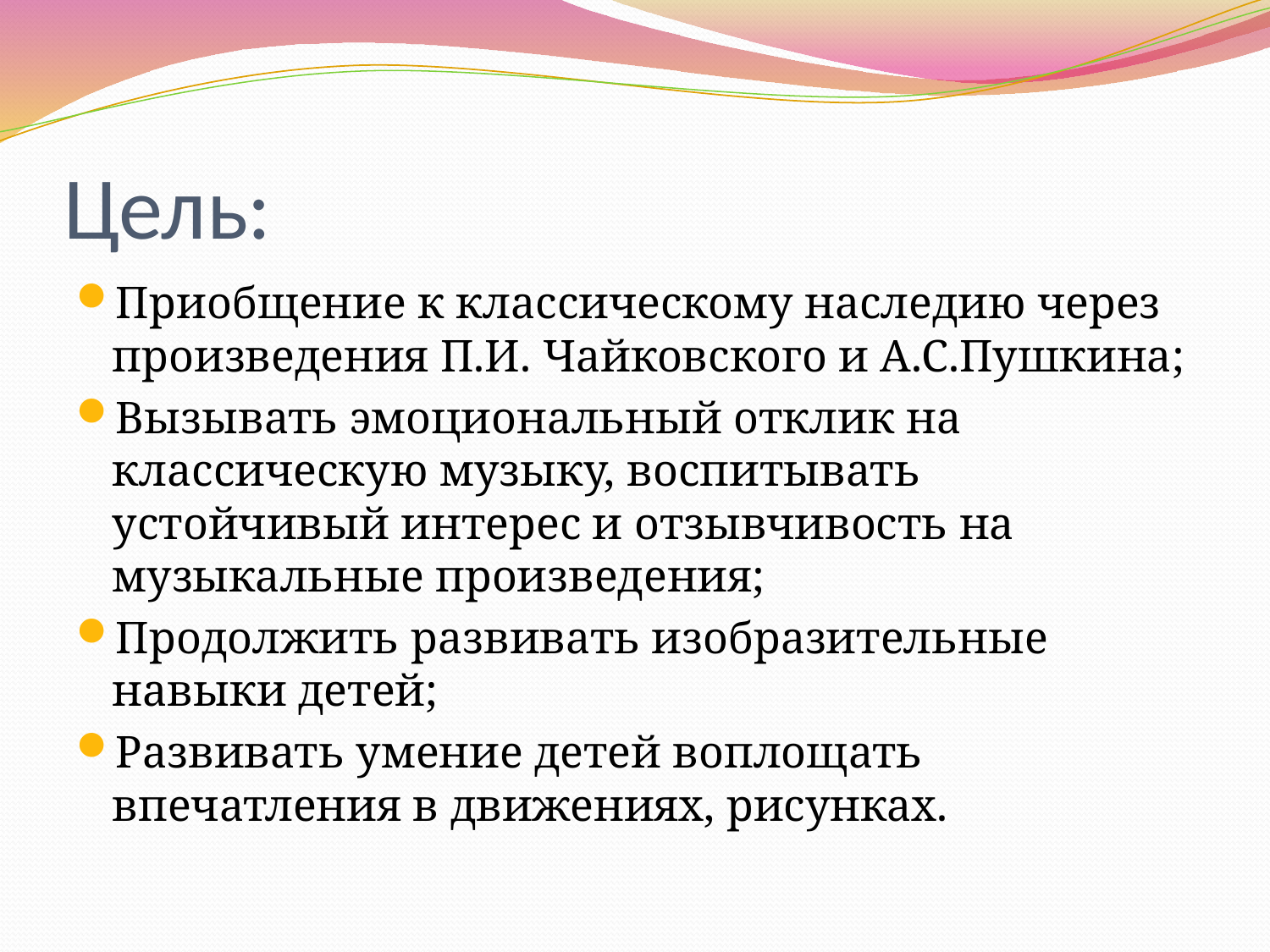

# Цель:
Приобщение к классическому наследию через произведения П.И. Чайковского и А.С.Пушкина;
Вызывать эмоциональный отклик на классическую музыку, воспитывать устойчивый интерес и отзывчивость на музыкальные произведения;
Продолжить развивать изобразительные навыки детей;
Развивать умение детей воплощать впечатления в движениях, рисунках.